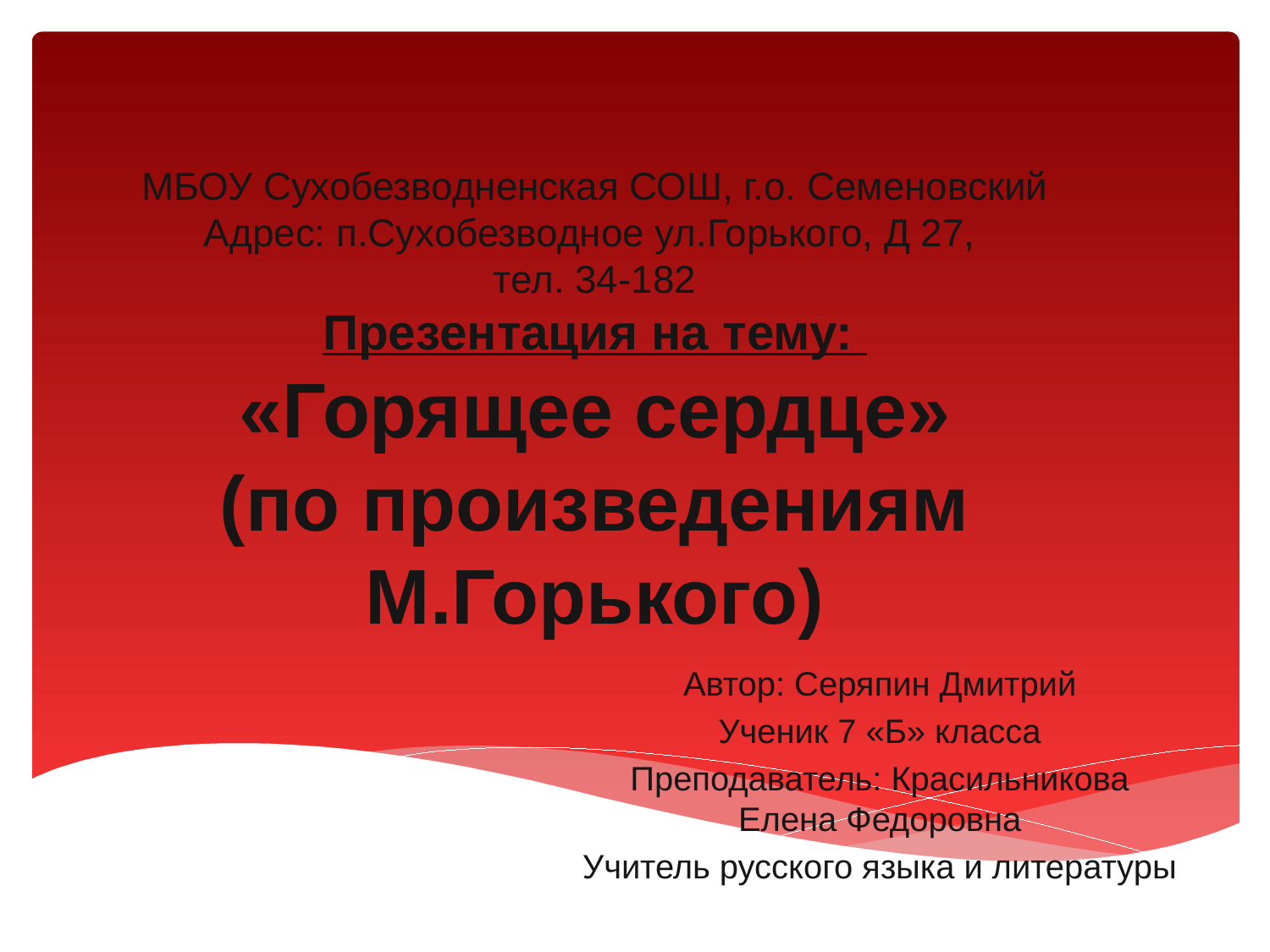

# МБОУ Сухобезводненская СОШ, г.о. Семеновский Адрес: п.Сухобезводное ул.Горького, Д 27, тел. 34-182 Презентация на тему: «Горящее сердце» (по произведениям М.Горького)
Автор: Серяпин Дмитрий
Ученик 7 «Б» класса
Преподаватель: Красильникова Елена Федоровна
Учитель русского языка и литературы